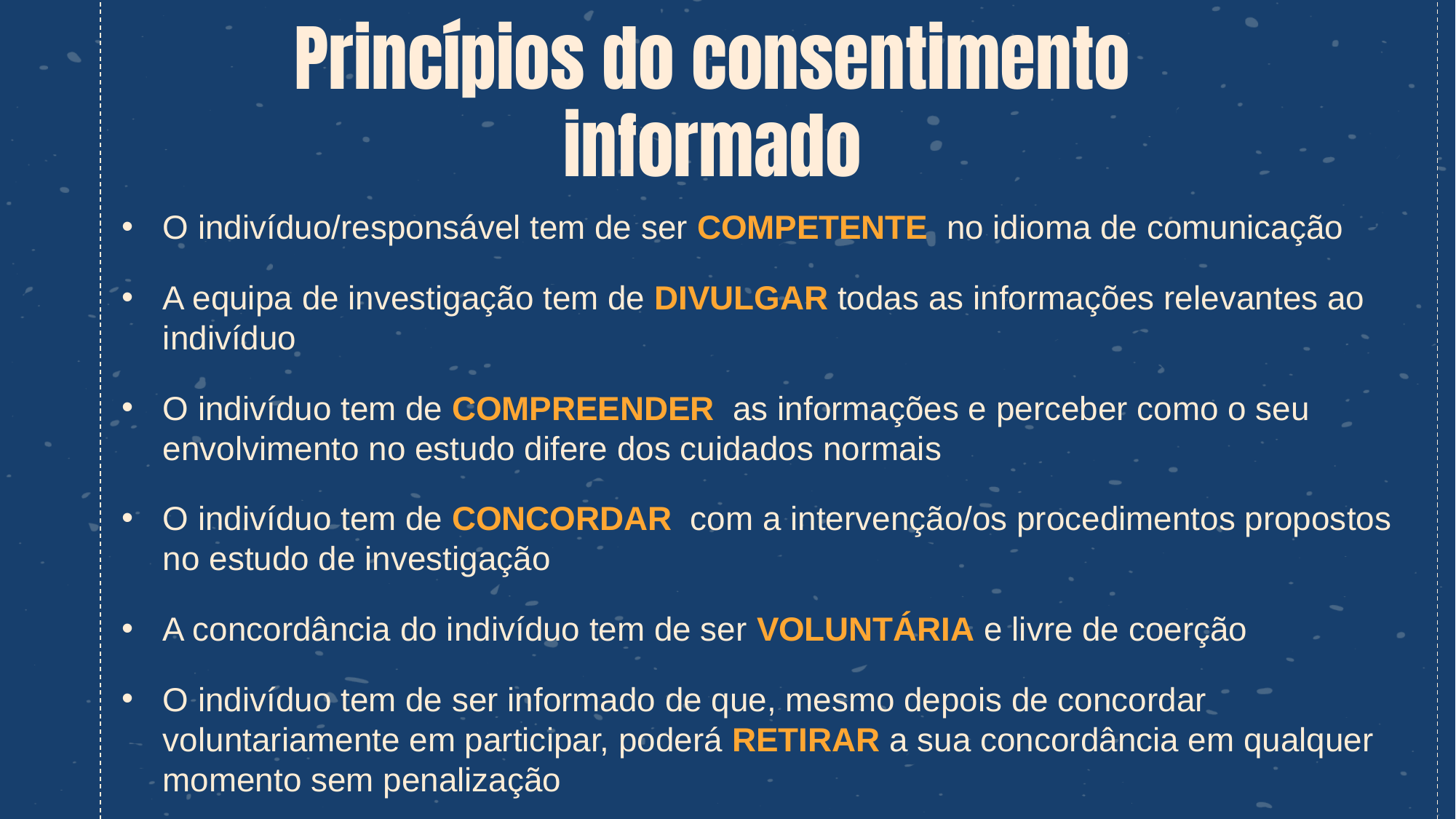

# Princípios do consentimento informado
O indivíduo/responsável tem de ser COMPETENTE  no idioma de comunicação
A equipa de investigação tem de DIVULGAR todas as informações relevantes ao indivíduo
O indivíduo tem de COMPREENDER  as informações e perceber como o seu envolvimento no estudo difere dos cuidados normais
O indivíduo tem de CONCORDAR  com a intervenção/os procedimentos propostos no estudo de investigação
A concordância do indivíduo tem de ser VOLUNTÁRIA e livre de coerção
O indivíduo tem de ser informado de que, mesmo depois de concordar voluntariamente em participar, poderá RETIRAR a sua concordância em qualquer momento sem penalização